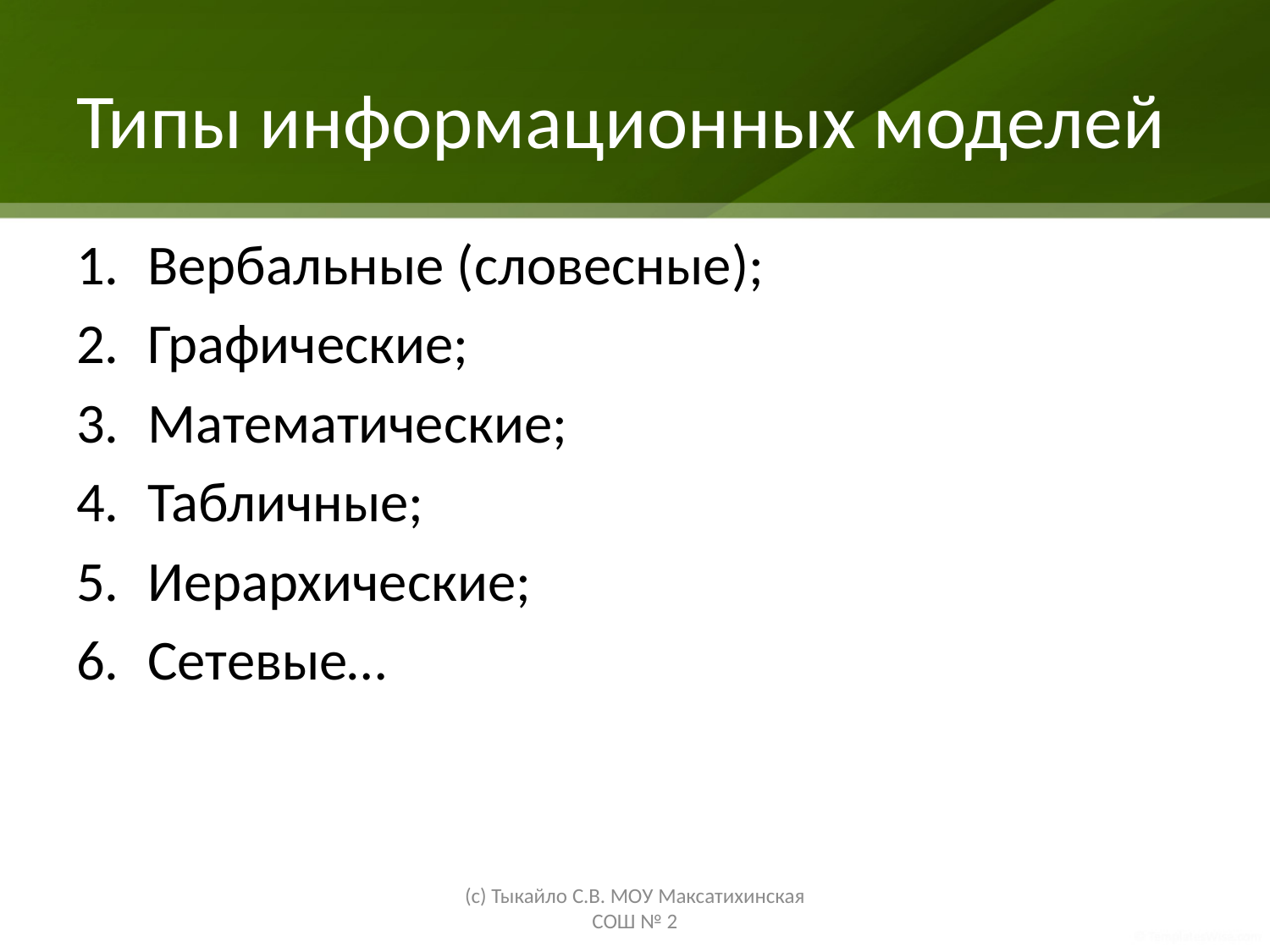

# Типы информационных моделей
Вербальные (словесные);
Графические;
Математические;
Табличные;
Иерархические;
Сетевые…
(с) Тыкайло С.В. МОУ Максатихинская СОШ № 2